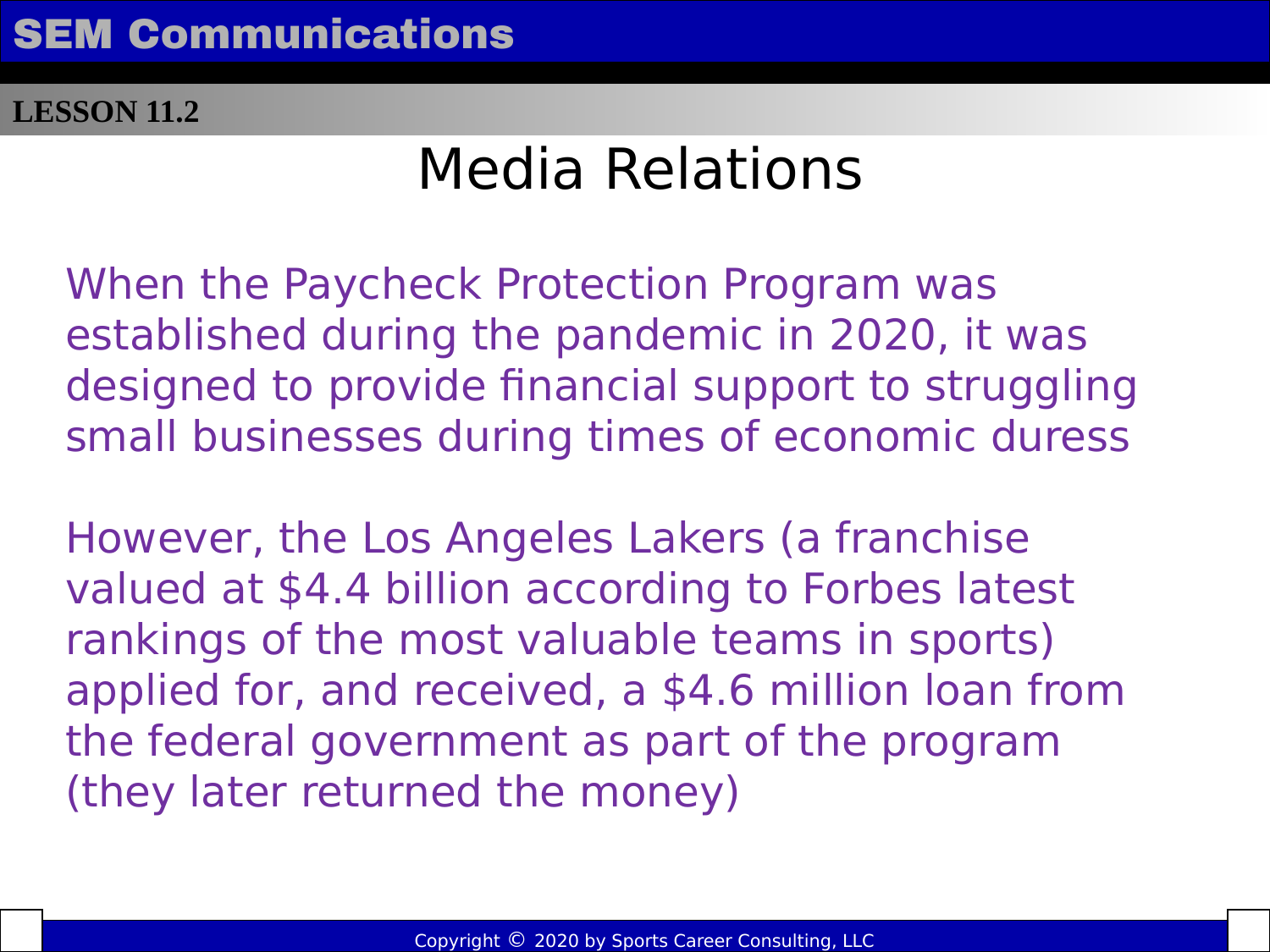

SEM Communications
LESSON 11.2
Media Relations
When the Paycheck Protection Program was established during the pandemic in 2020, it was designed to provide financial support to struggling small businesses during times of economic duress

However, the Los Angeles Lakers (a franchise valued at $4.4 billion according to Forbes latest rankings of the most valuable teams in sports) applied for, and received, a $4.6 million loan from the federal government as part of the program (they later returned the money)
Copyright © 2020 by Sports Career Consulting, LLC